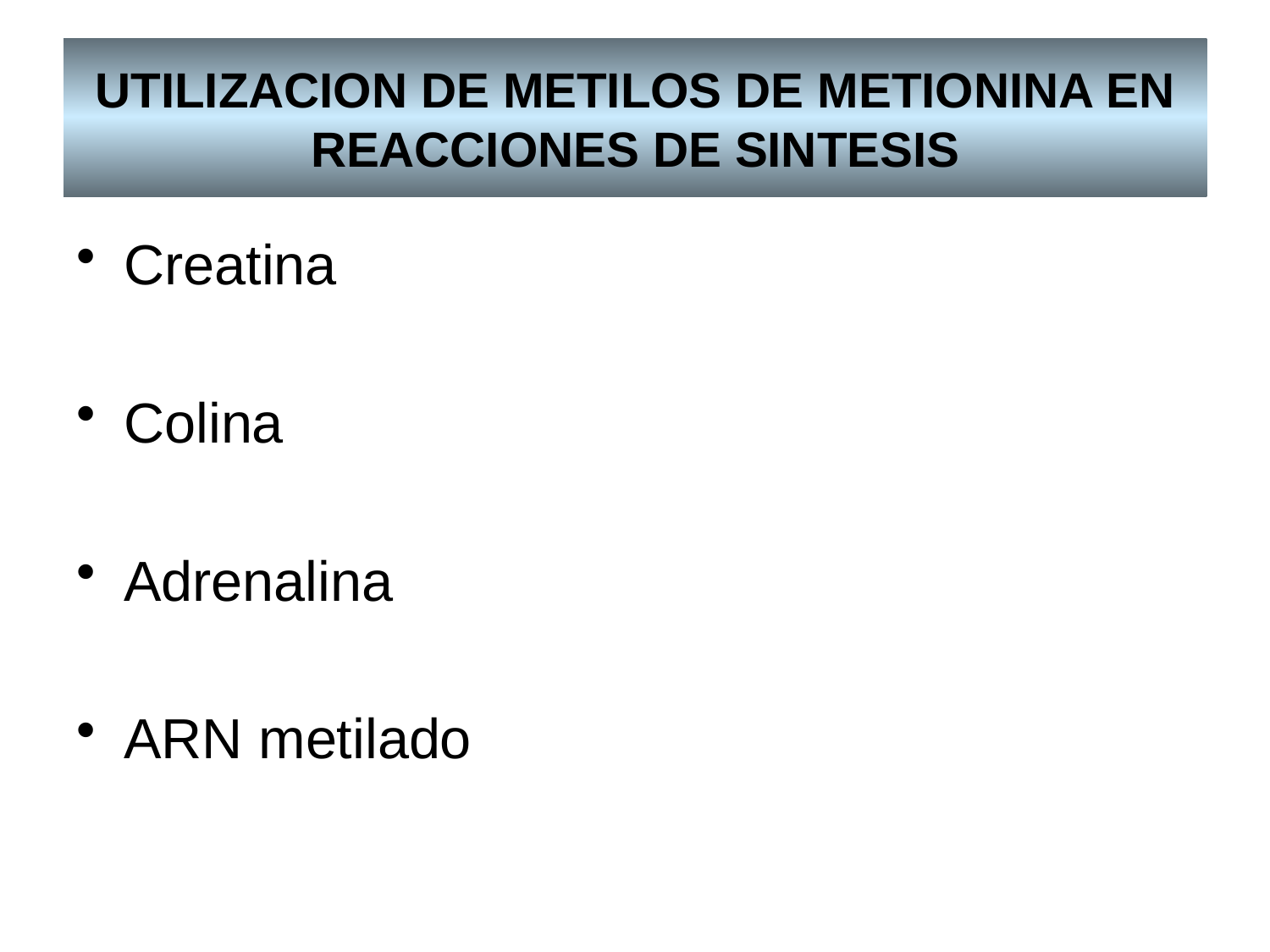

# UTILIZACION DE METILOS DE METIONINA EN REACCIONES DE SINTESIS
Creatina

Colina

Adrenalina

ARN metilado